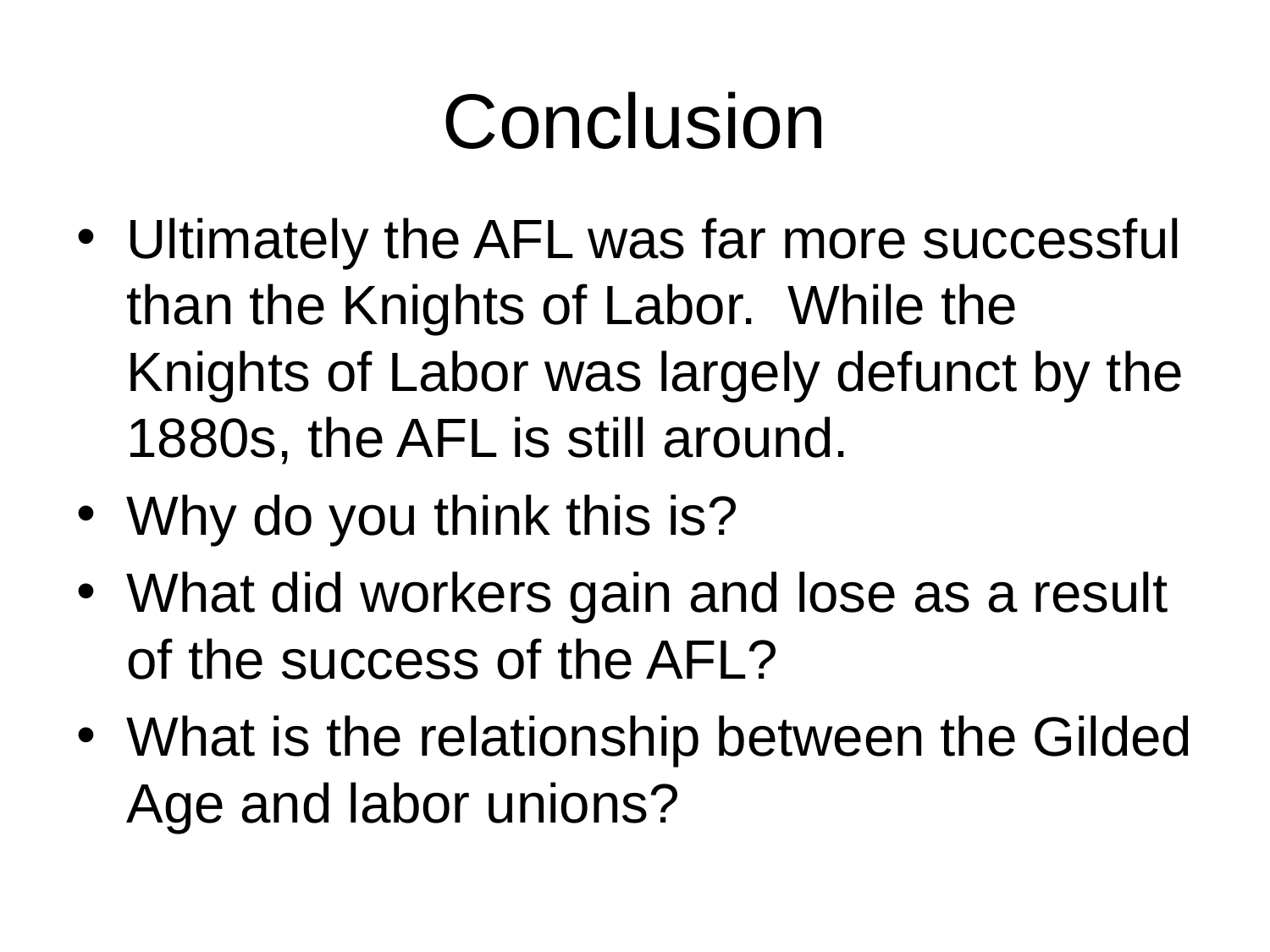

# Conclusion
Ultimately the AFL was far more successful than the Knights of Labor.  While the Knights of Labor was largely defunct by the 1880s, the AFL is still around.
Why do you think this is?
What did workers gain and lose as a result of the success of the AFL?
What is the relationship between the Gilded Age and labor unions?